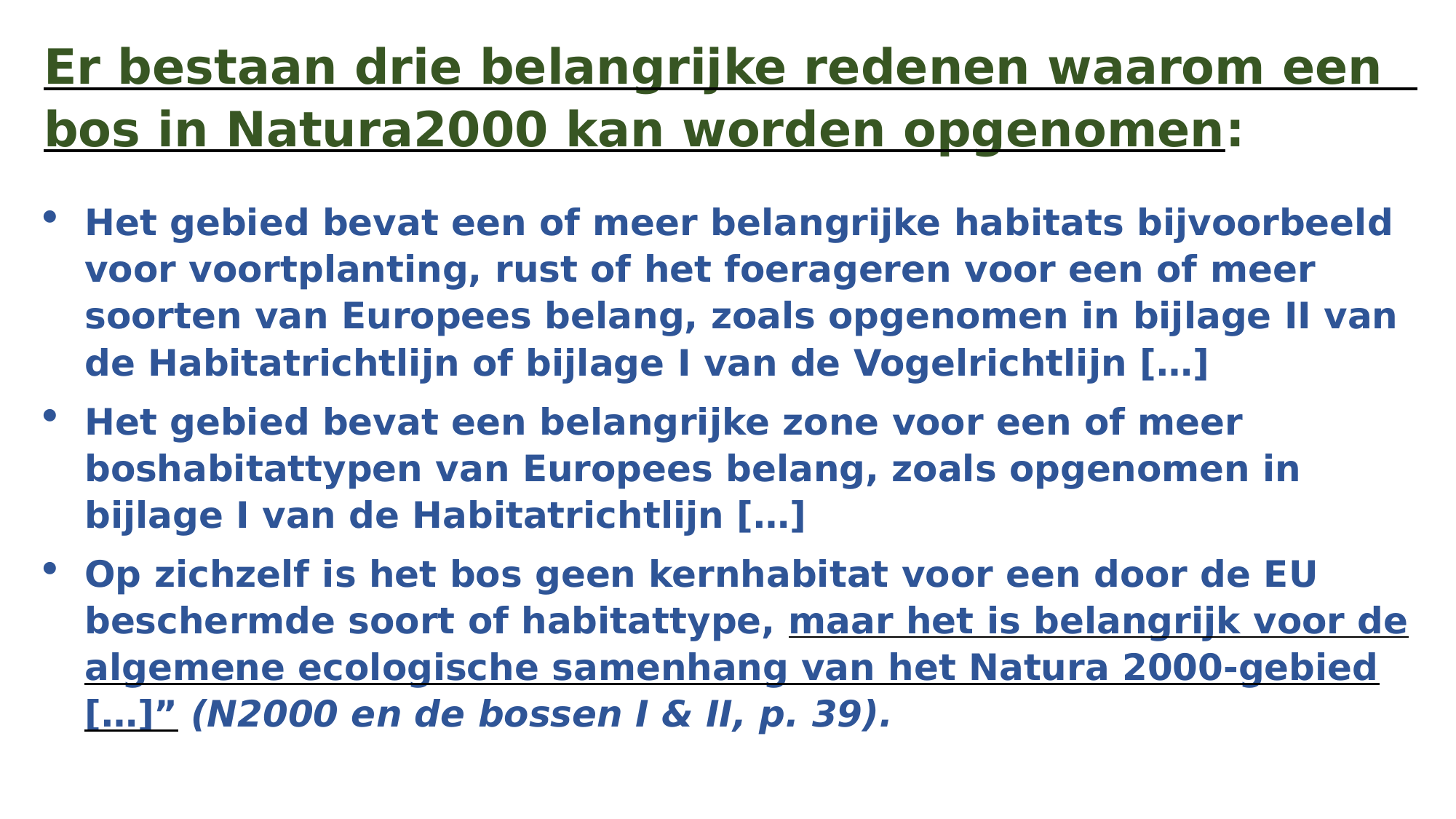

Er bestaan drie belangrijke redenen waarom een   bos in Natura2000 kan worden opgenomen:

Het gebied bevat een of meer belangrijke habitats bijvoorbeeld voor voortplanting, rust of het foerageren voor een of meer soorten van Europees belang, zoals opgenomen in bijlage II van de Habitatrichtlijn of bijlage I van de Vogelrichtlijn […]
Het gebied bevat een belangrijke zone voor een of meer boshabitattypen van Europees belang, zoals opgenomen in bijlage I van de Habitatrichtlijn […]
Op zichzelf is het bos geen kernhabitat voor een door de EU beschermde soort of habitattype, maar het is belangrijk voor de algemene ecologische samenhang van het Natura 2000-gebied […]” (N2000 en de bossen I & II, p. 39).